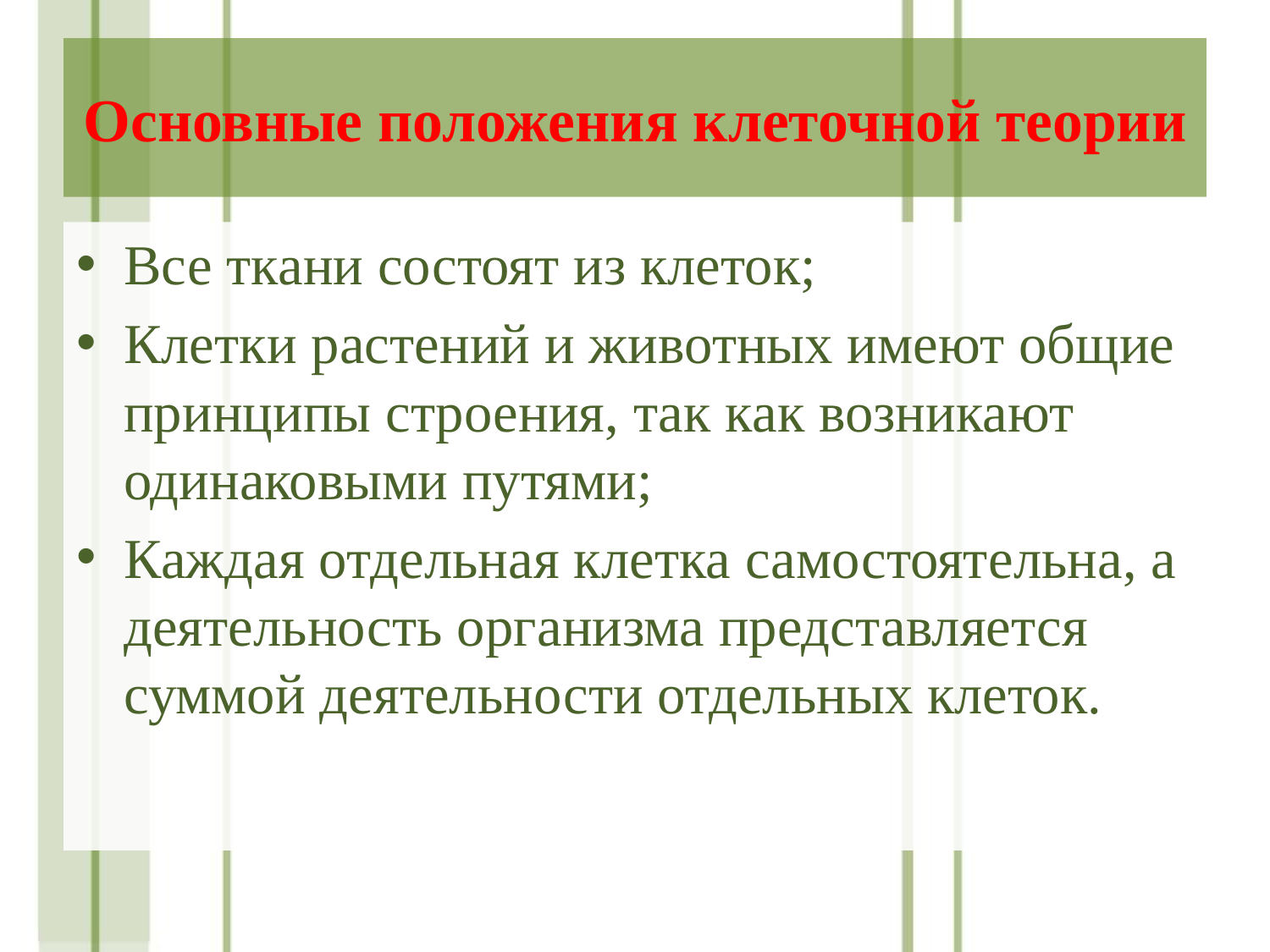

# Основные положения клеточной теории
Все ткани состоят из клеток;
Клетки растений и животных имеют общие принципы строения, так как возникают одинаковыми путями;
Каждая отдельная клетка самостоятельна, а деятельность организма представляется суммой деятельности отдельных клеток.